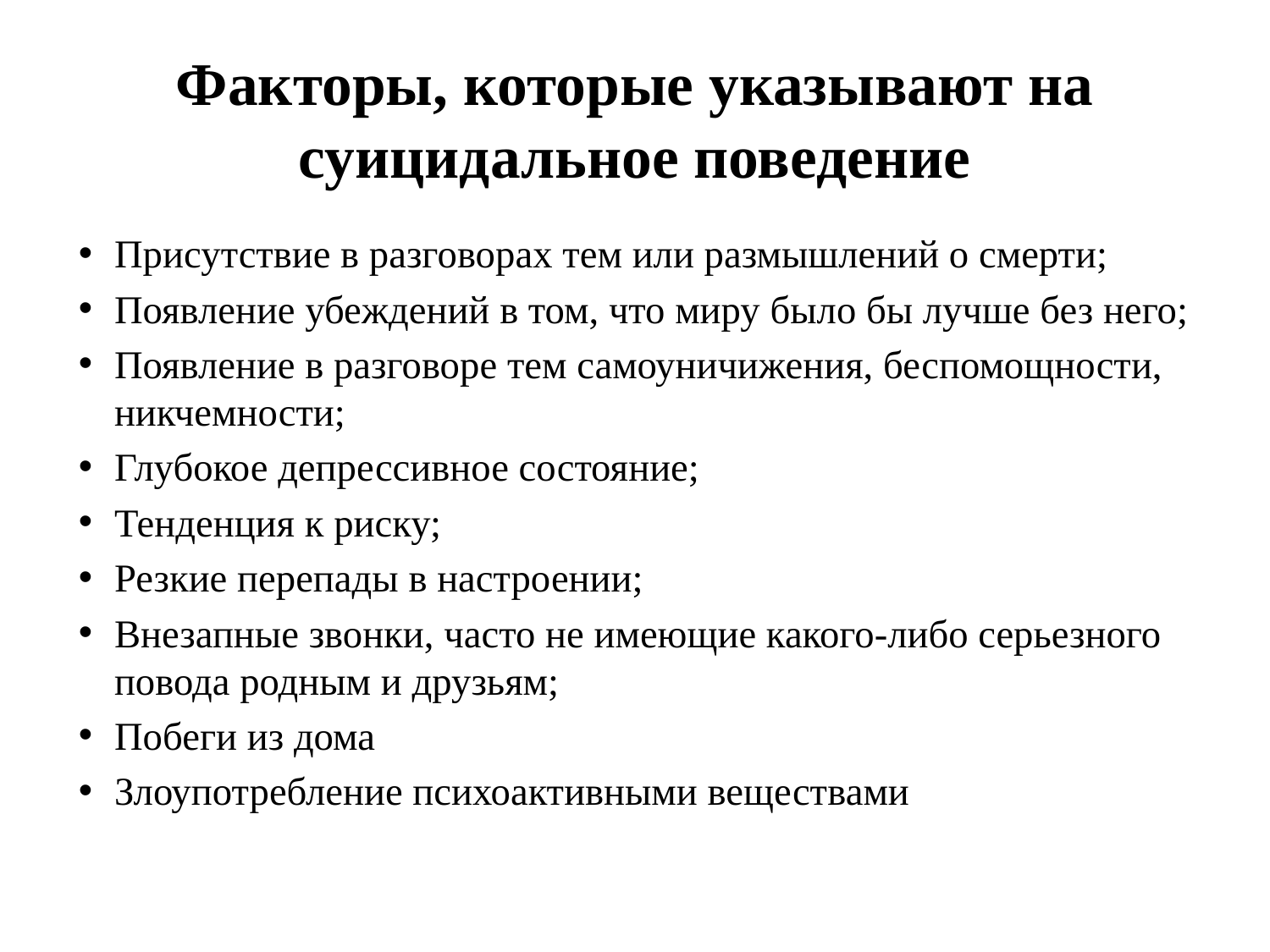

# Факторы, которые указывают на суицидальное поведение
Присутствие в разговорах тем или размышлений о смерти;
Появление убеждений в том, что миру было бы лучше без него;
Появление в разговоре тем самоуничижения, беспомощности, никчемности;
Глубокое депрессивное состояние;
Тенденция к риску;
Резкие перепады в настроении;
Внезапные звонки, часто не имеющие какого-либо серьезного повода родным и друзьям;
Побеги из дома
Злоупотребление психоактивными веществами